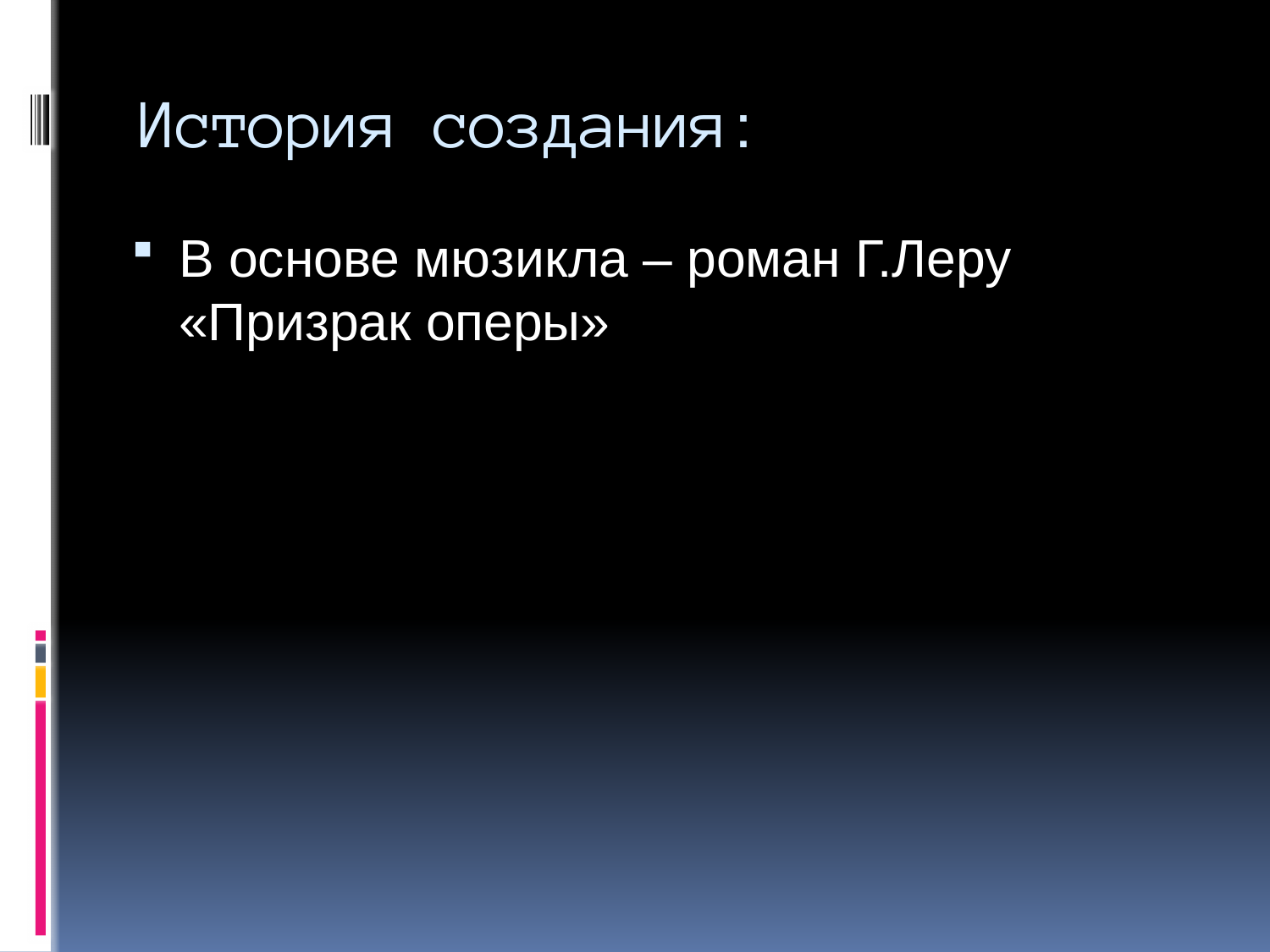

# История создания:
В основе мюзикла – роман Г.Леру «Призрак оперы»